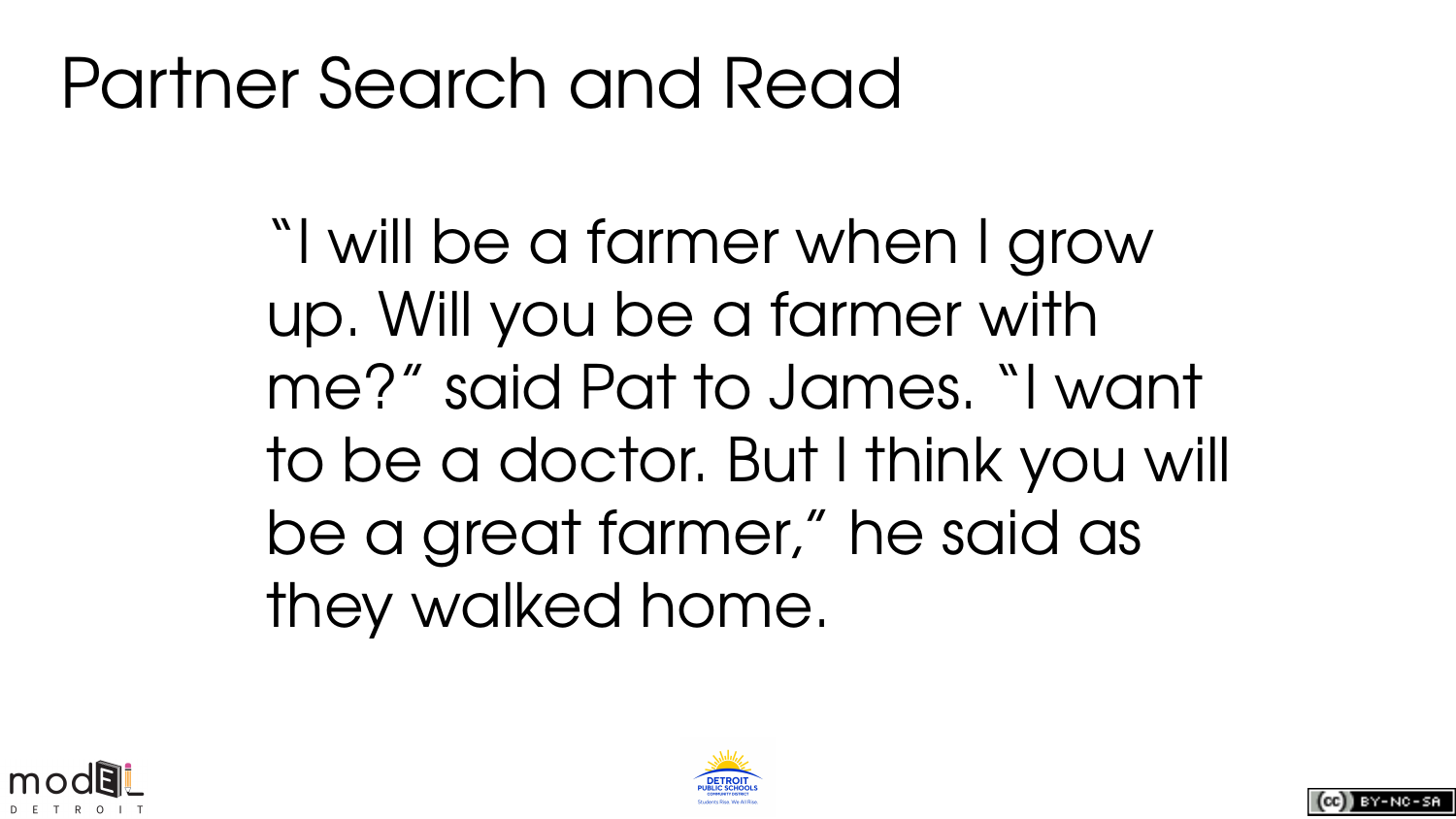

# Partner Search and Read
“I will be a farmer when I grow up. Will you be a farmer with me?” said Pat to James. “I want to be a doctor. But I think you will be a great farmer,” he said as they walked home.